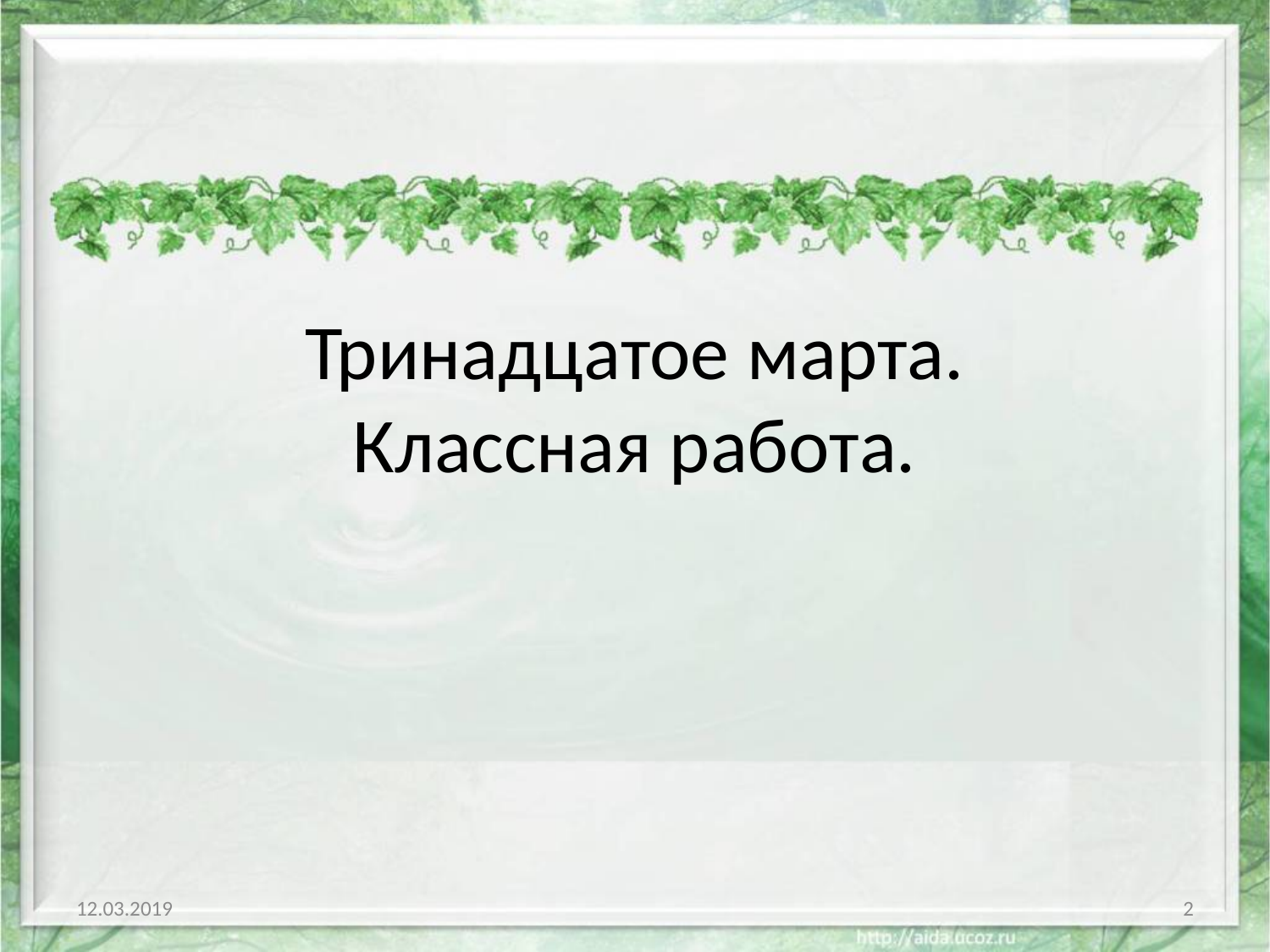

# Тринадцатое марта. Классная работа.
12.03.2019
2